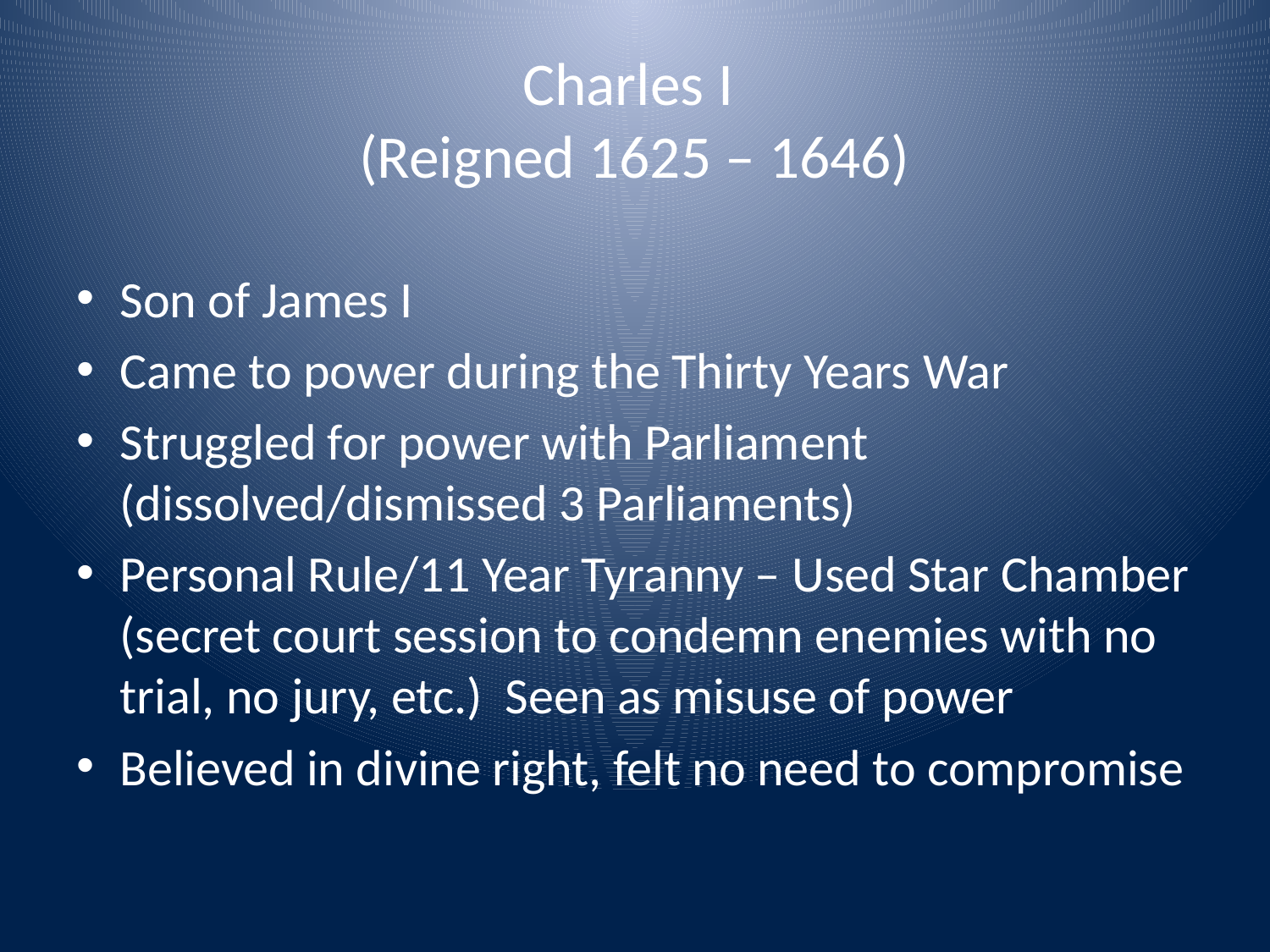

# Charles I (Reigned 1625 – 1646)
Son of James I
Came to power during the Thirty Years War
Struggled for power with Parliament (dissolved/dismissed 3 Parliaments)
Personal Rule/11 Year Tyranny – Used Star Chamber (secret court session to condemn enemies with no trial, no jury, etc.)  Seen as misuse of power
Believed in divine right, felt no need to compromise